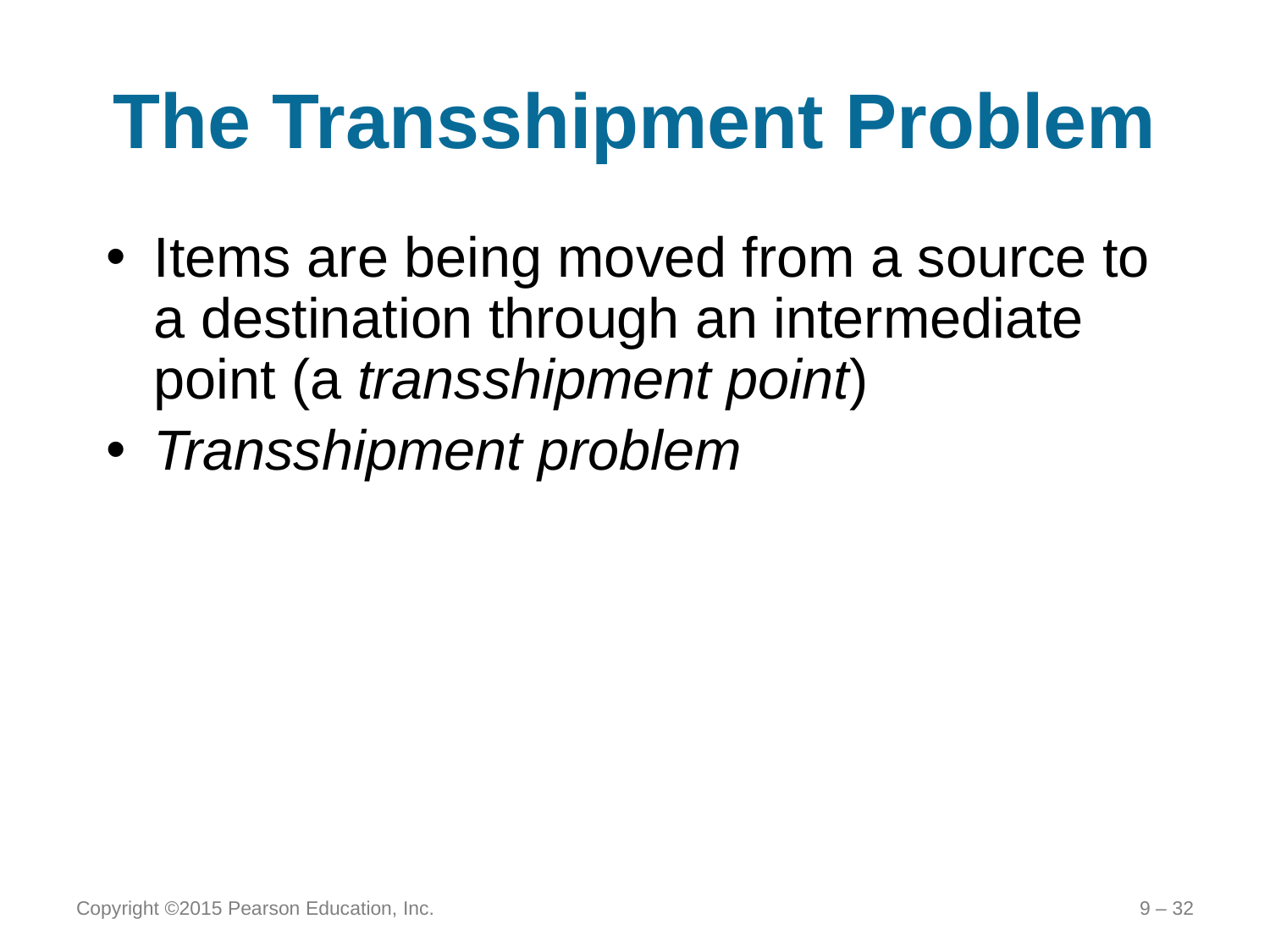

# The Transshipment Problem
Items are being moved from a source to a destination through an intermediate point (a transshipment point)
Transshipment problem
Copyright ©2015 Pearson Education, Inc.
9 – 32